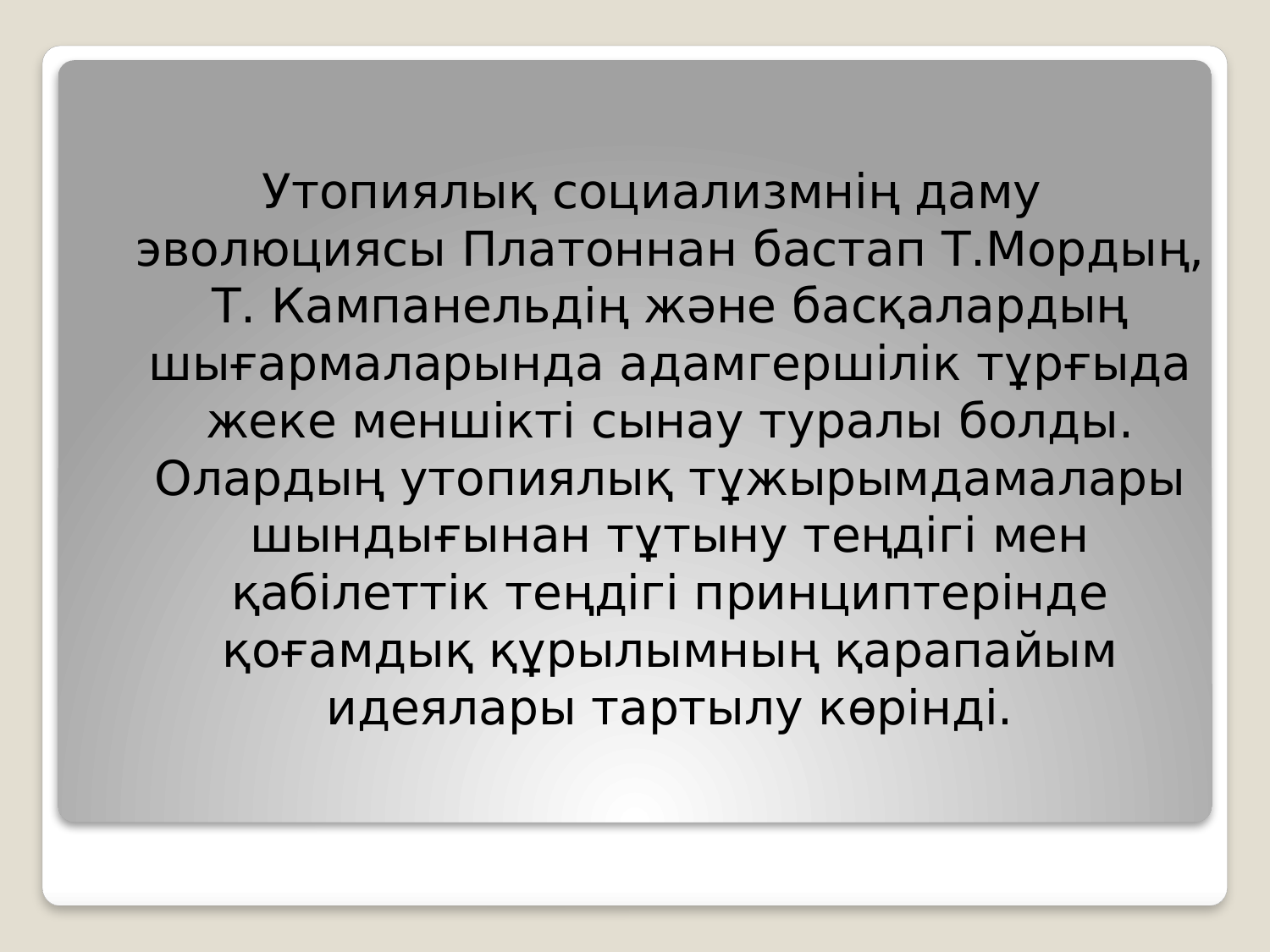

Утопиялық социализмнің даму эволюциясы Платоннан бастап Т.Мордың, Т. Кампанельдің және басқалардың шығармаларында адамгершілік тұрғыда жеке меншікті сынау туралы болды. Олардың утопиялық тұжырымдамалары шындығынан тұтыну теңдігі мен қабілеттік теңдігі принциптерінде қоғамдық құрылымның қарапайым идеялары тартылу көрінді.